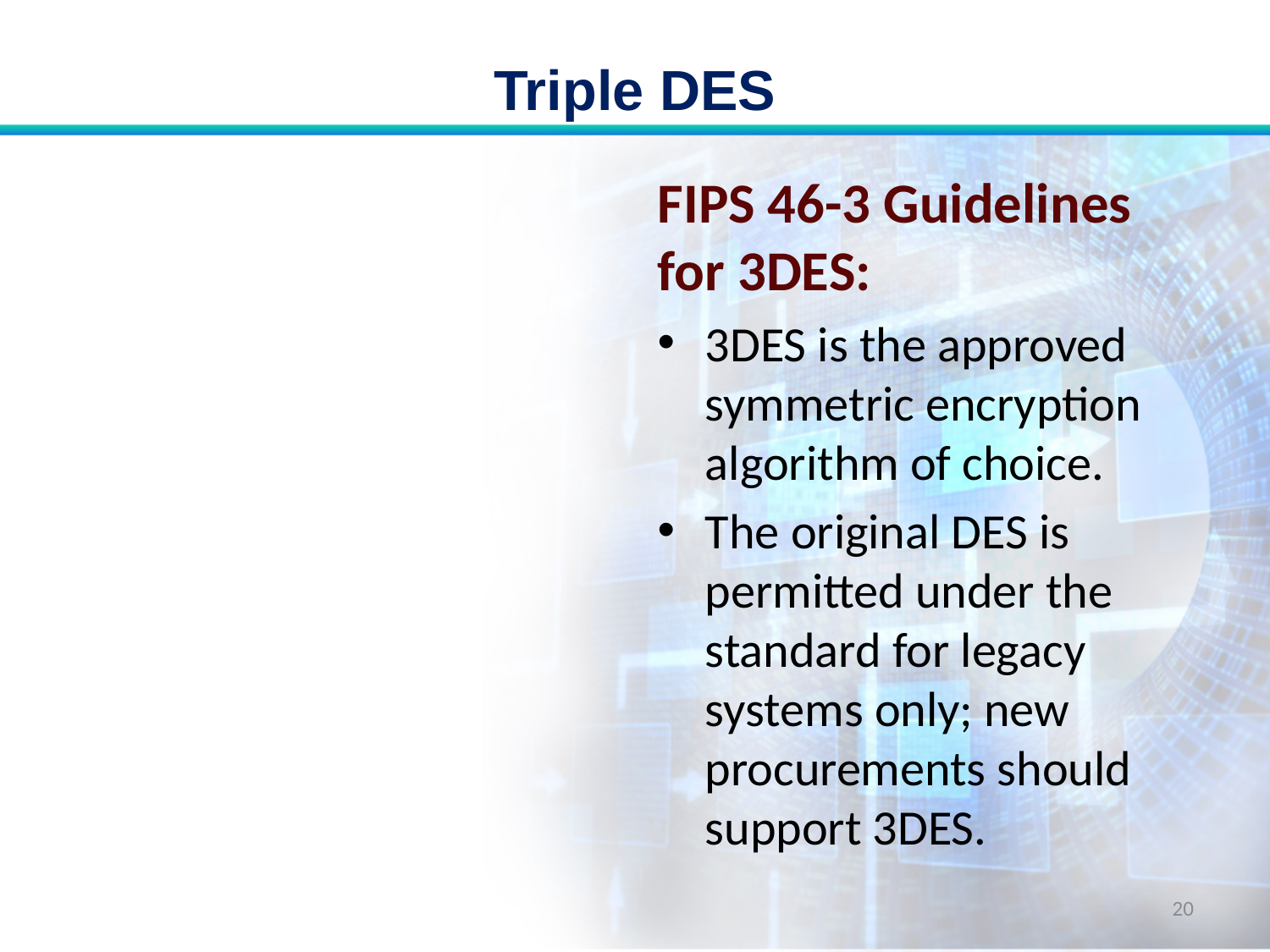

# Triple DES
FIPS 46-3 Guidelines for 3DES:
3DES is the approved symmetric encryption algorithm of choice.
The original DES is permitted under the standard for legacy systems only; new procurements should support 3DES.

20